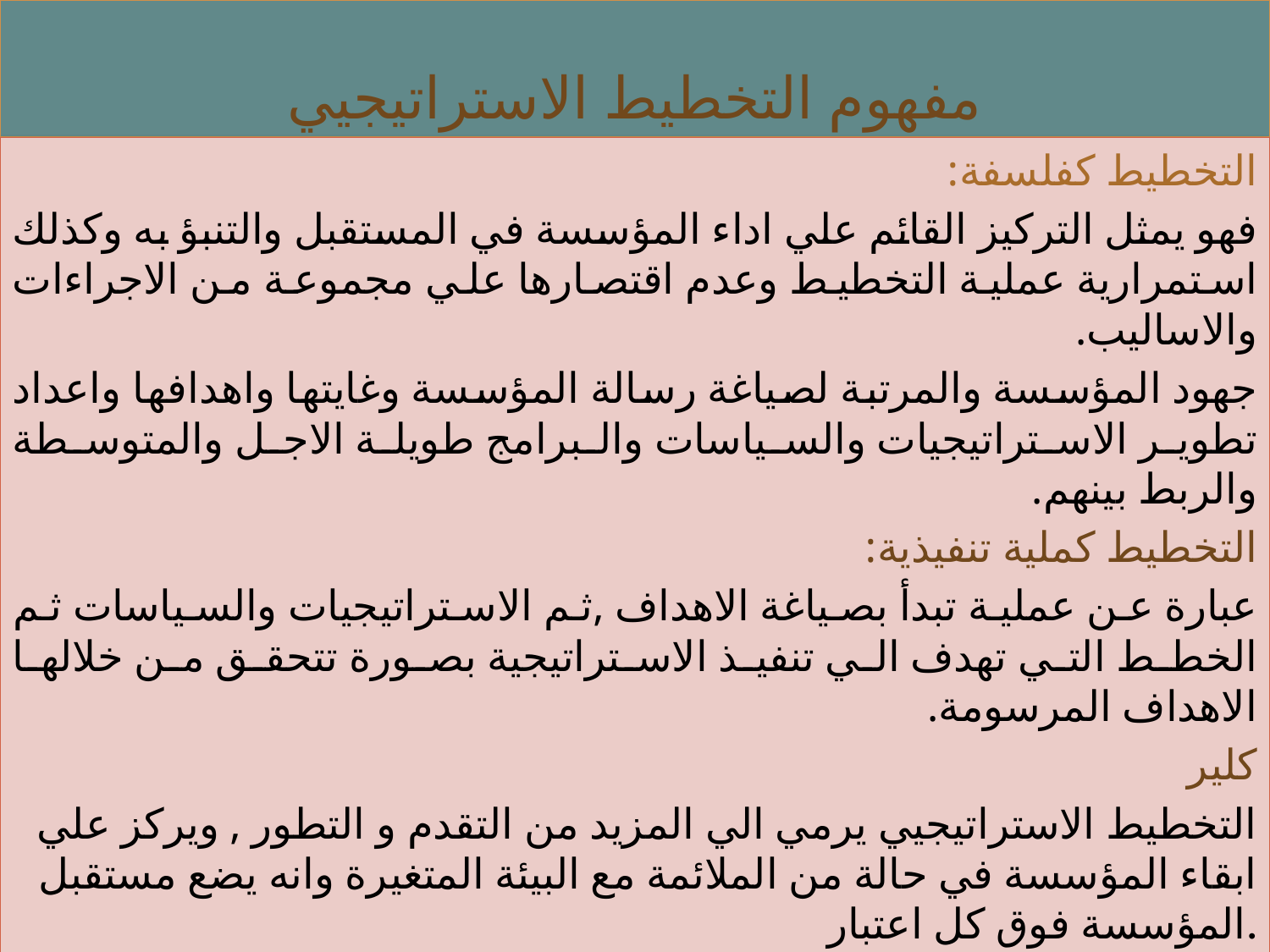

# مفهوم التخطيط الاستراتيجيي
التخطيط كفلسفة:
فهو يمثل التركيز القائم علي اداء المؤسسة في المستقبل والتنبؤ به وكذلك استمرارية عملية التخطيط وعدم اقتصارها علي مجموعة من الاجراءات والاساليب.
جهود المؤسسة والمرتبة لصياغة رسالة المؤسسة وغايتها واهدافها واعداد تطوير الاستراتيجيات والسياسات والبرامج طويلة الاجل والمتوسطة والربط بينهم.
التخطيط كملية تنفيذية:
عبارة عن عملية تبدأ بصياغة الاهداف ,ثم الاستراتيجيات والسياسات ثم الخطط التي تهدف الي تنفيذ الاستراتيجية بصورة تتحقق من خلالها الاهداف المرسومة.
كلير
التخطيط الاستراتيجيي يرمي الي المزيد من التقدم و التطور , ويركز علي ابقاء المؤسسة في حالة من الملائمة مع البيئة المتغيرة وانه يضع مستقبل المؤسسة فوق كل اعتبار.